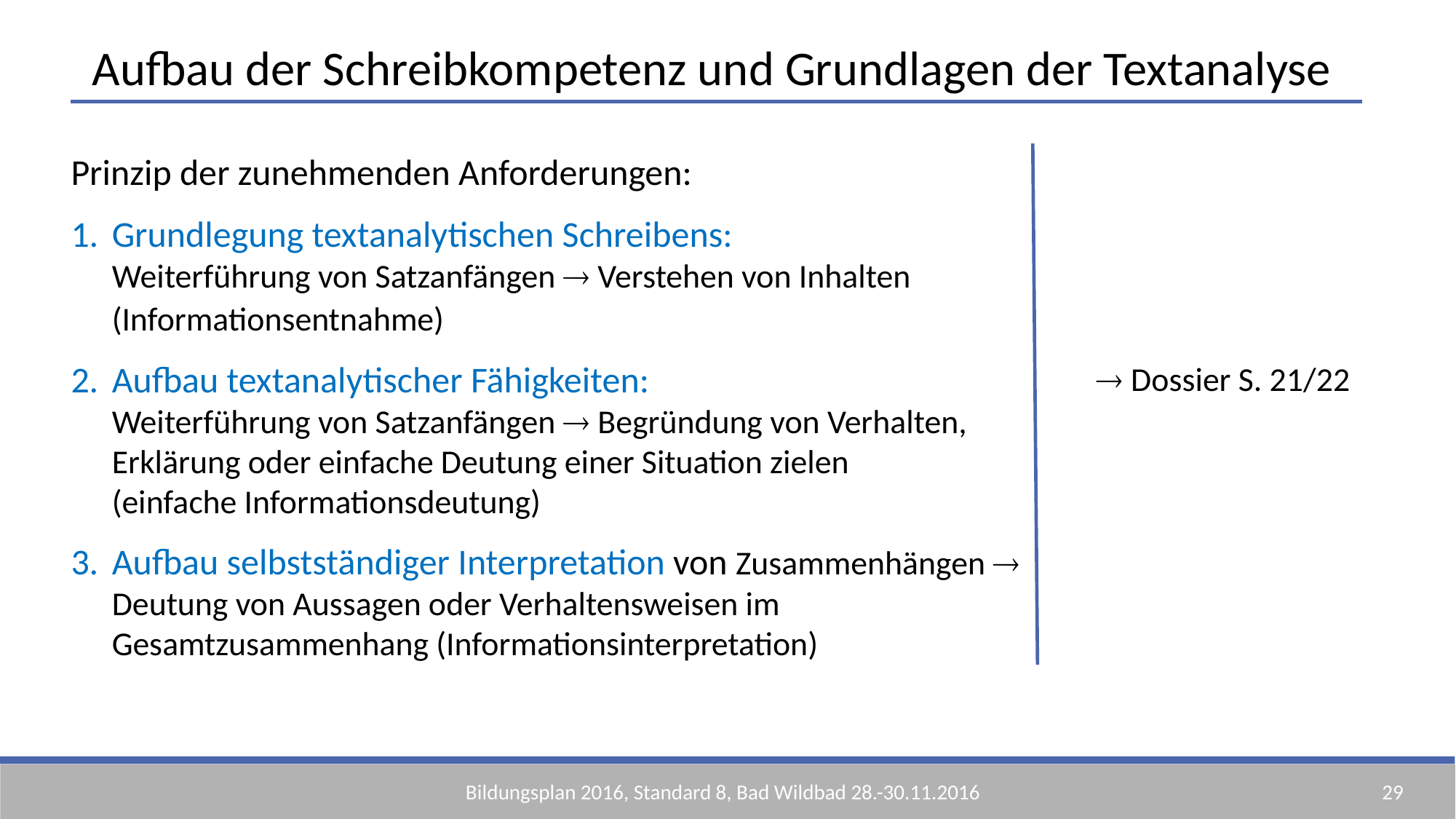

Aufbau der Schreibkompetenz und Grundlagen der Textanalyse
Prinzip der zunehmenden Anforderungen:
Grundlegung textanalytischen Schreibens:
Weiterführung von Satzanfängen → Verstehen von Inhalten (Informationsentnahme)
Aufbau textanalytischer Fähigkeiten:
Weiterführung von Satzanfängen → Begründung von Verhalten, Erklärung oder einfache Deutung einer Situation zielen
(einfache Informationsdeutung)
Aufbau selbstständiger Interpretation von Zusammenhängen → Deutung von Aussagen oder Verhaltensweisen im Gesamtzusammenhang (Informationsinterpretation)
→ Dossier S. 21/22